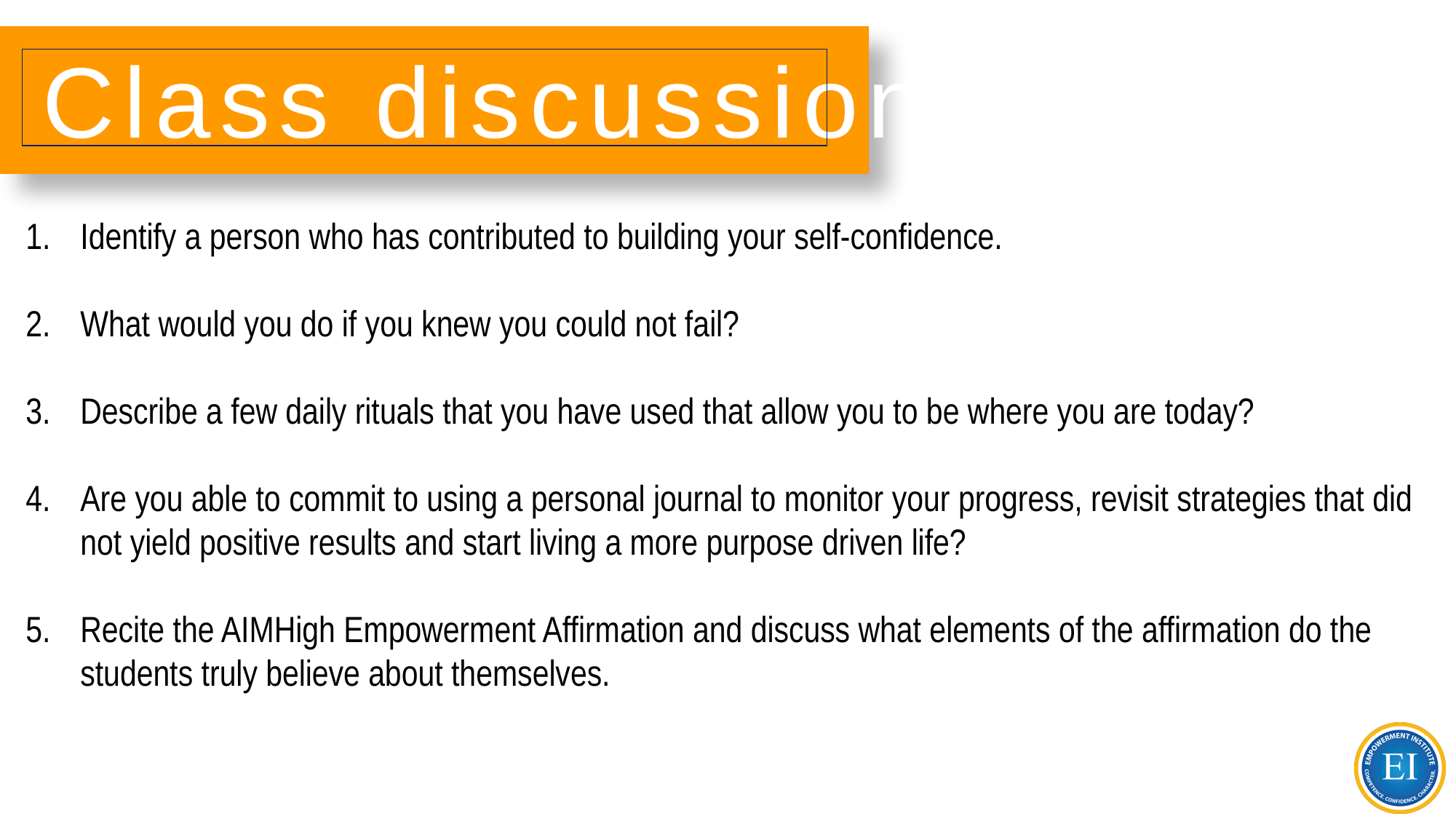

# Class discussion:

Identify a person who has contributed to building your self-confidence.

What would you do if you knew you could not fail?

Describe a few daily rituals that you have used that allow you to be where you are today?

Are you able to commit to using a personal journal to monitor your progress, revisit strategies that did not yield positive results and start living a more purpose driven life?

Recite the AIMHigh Empowerment Affirmation and discuss what elements of the affirmation do the students truly believe about themselves.